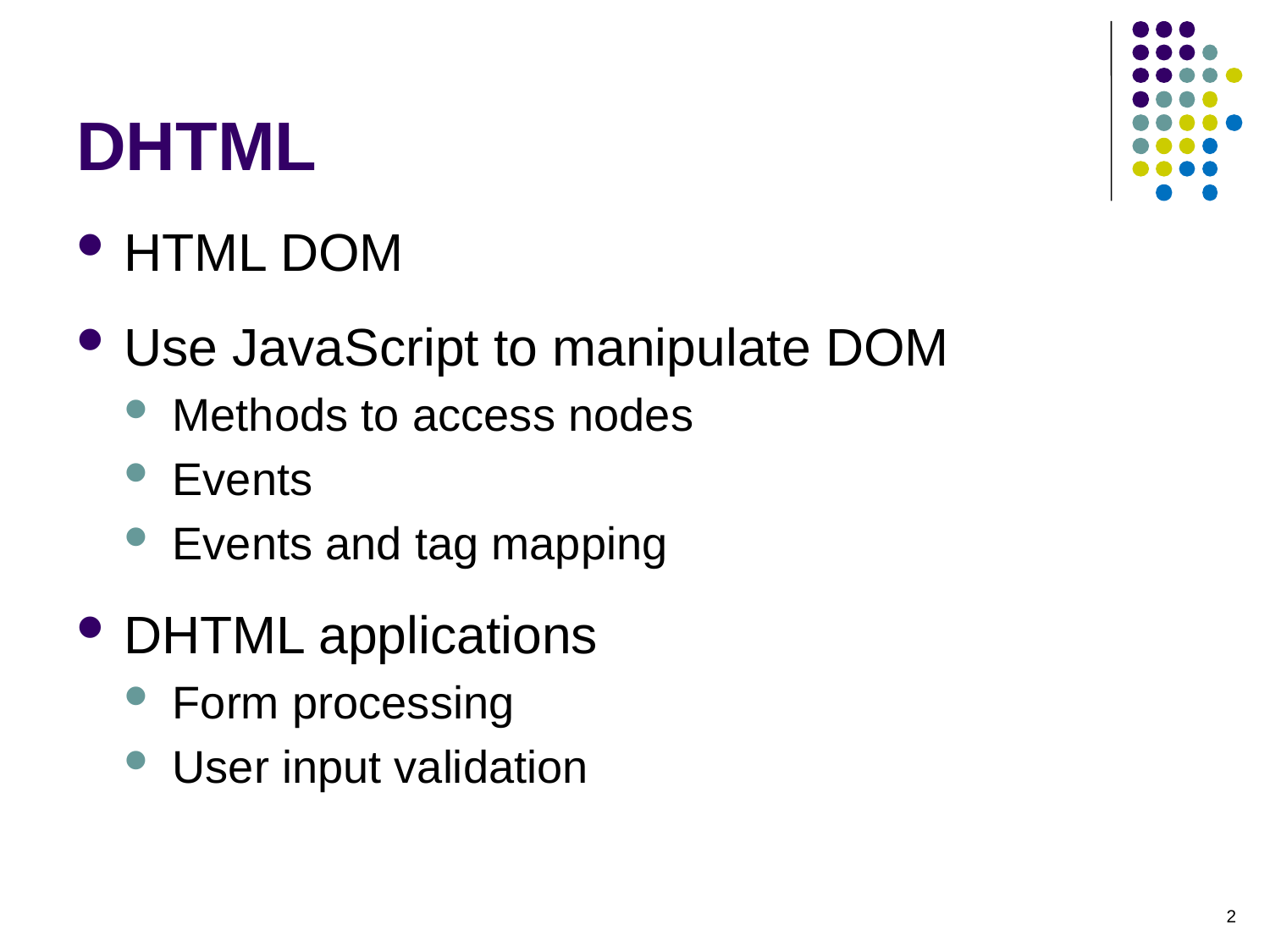

# DHTML
HTML DOM
Use JavaScript to manipulate DOM
Methods to access nodes
Events
Events and tag mapping
DHTML applications
Form processing
User input validation
2